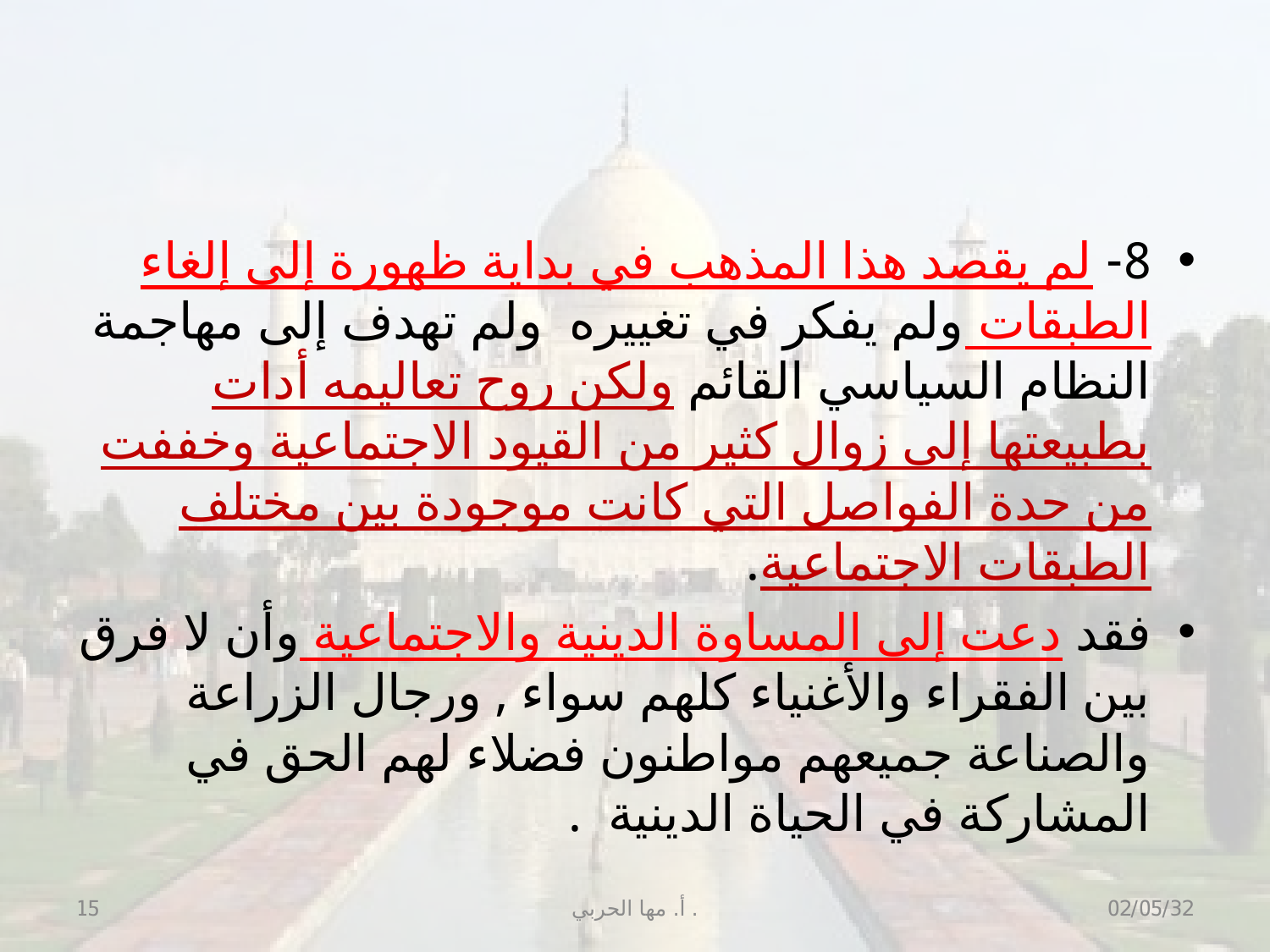

#
8- لم يقصد هذا المذهب في بداية ظهورة إلى إلغاء الطبقات ولم يفكر في تغييره  ولم تهدف إلى مهاجمة النظام السياسي القائم ولكن روح تعاليمه أدات بطبيعتها إلى زوال كثير من القيود الاجتماعية وخففت من حدة الفواصل التي كانت موجودة بين مختلف الطبقات الاجتماعية.
فقد دعت إلى المساوة الدينية والاجتماعية وأن لا فرق بين الفقراء والأغنياء كلهم سواء , ورجال الزراعة والصناعة جميعهم مواطنون فضلاء لهم الحق في المشاركة في الحياة الدينية  .
15
أ. مها الحربي .
02/05/32